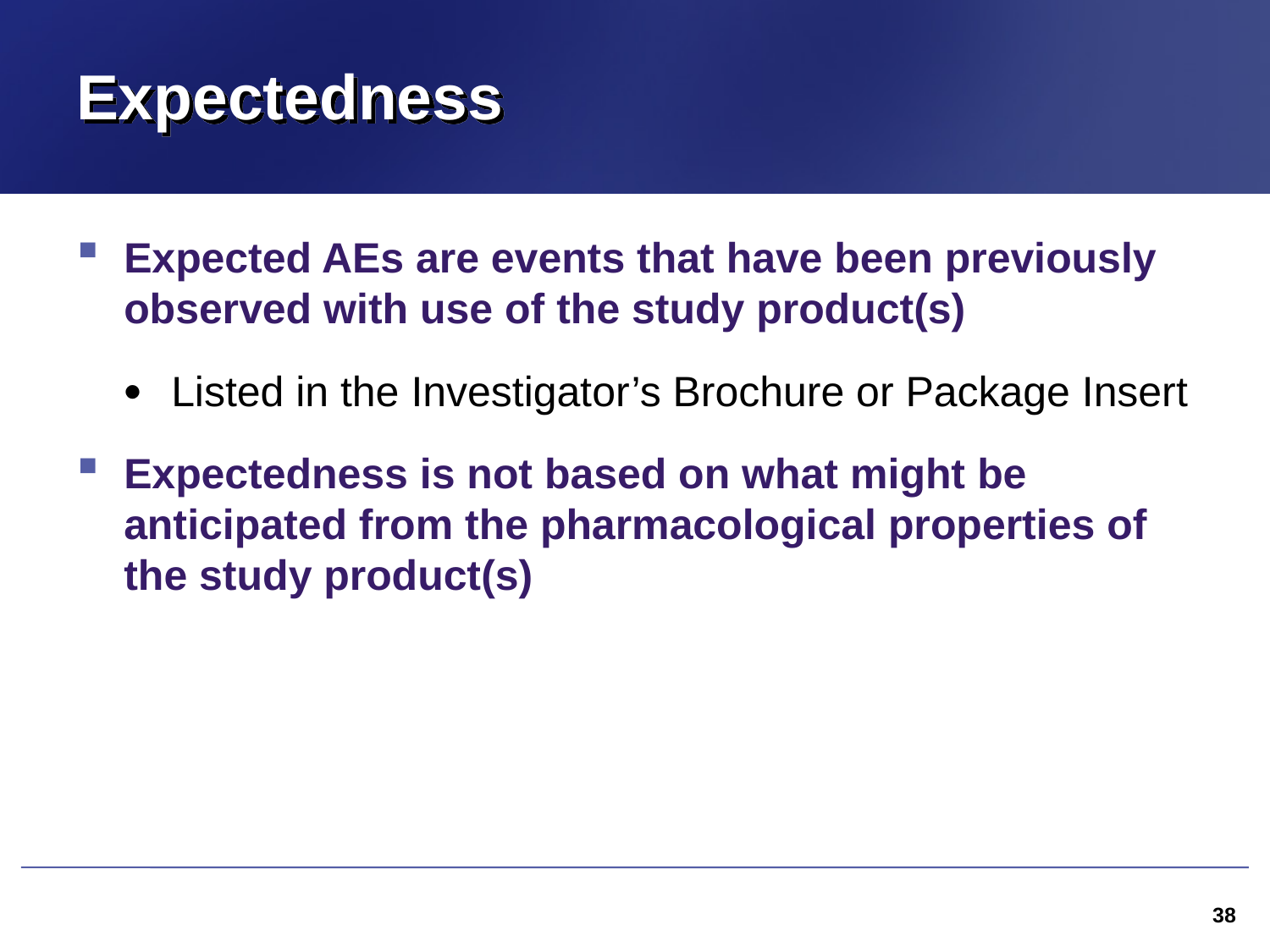

# Expectedness
Expected AEs are events that have been previously observed with use of the study product(s)
Listed in the Investigator’s Brochure or Package Insert
Expectedness is not based on what might be anticipated from the pharmacological properties of the study product(s)
38